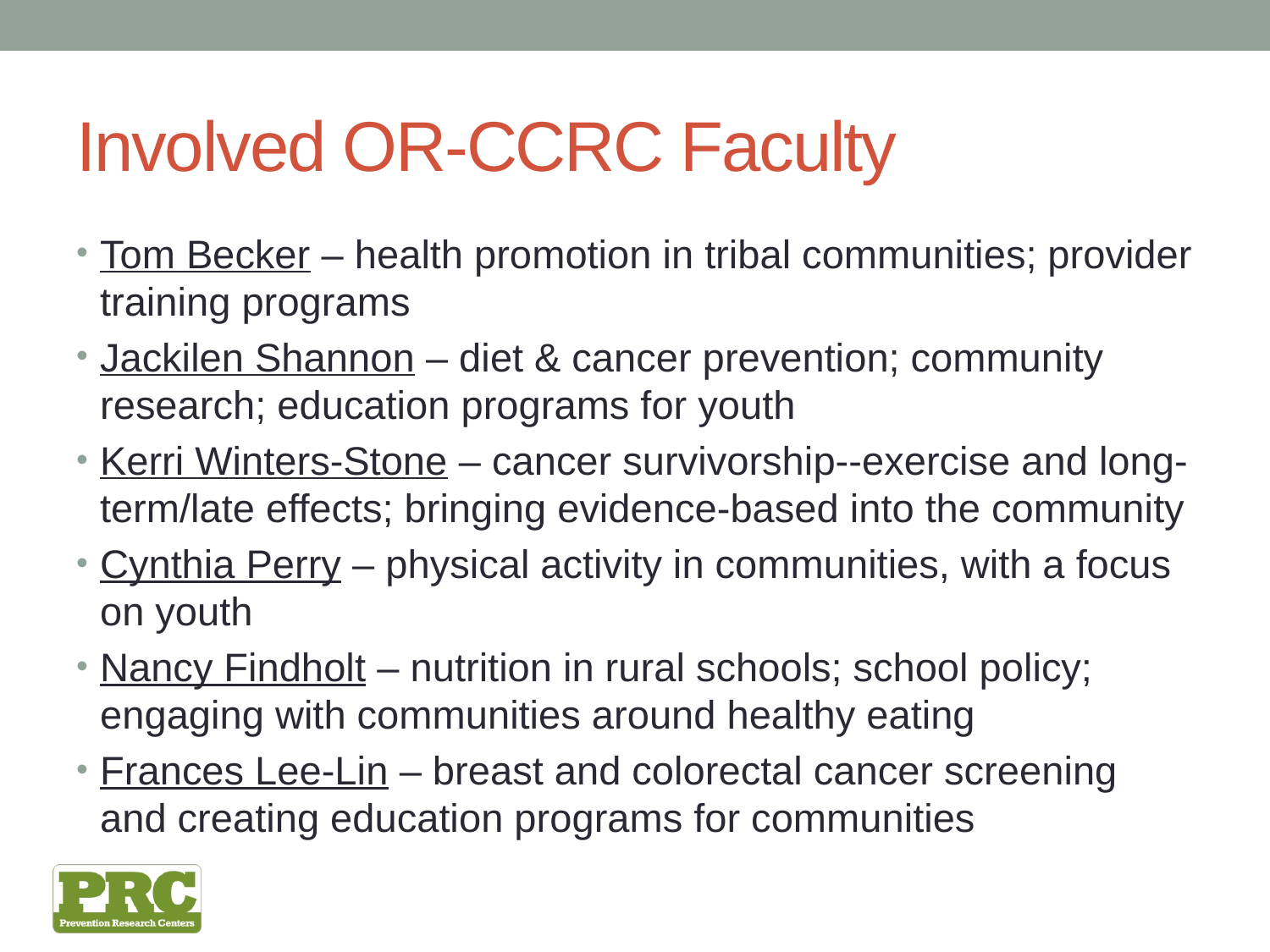

# Involved OR-CCRC Faculty
Tom Becker – health promotion in tribal communities; provider training programs
Jackilen Shannon – diet & cancer prevention; community research; education programs for youth
Kerri Winters-Stone – cancer survivorship--exercise and long-term/late effects; bringing evidence-based into the community
Cynthia Perry – physical activity in communities, with a focus on youth
Nancy Findholt – nutrition in rural schools; school policy; engaging with communities around healthy eating
Frances Lee-Lin – breast and colorectal cancer screening and creating education programs for communities